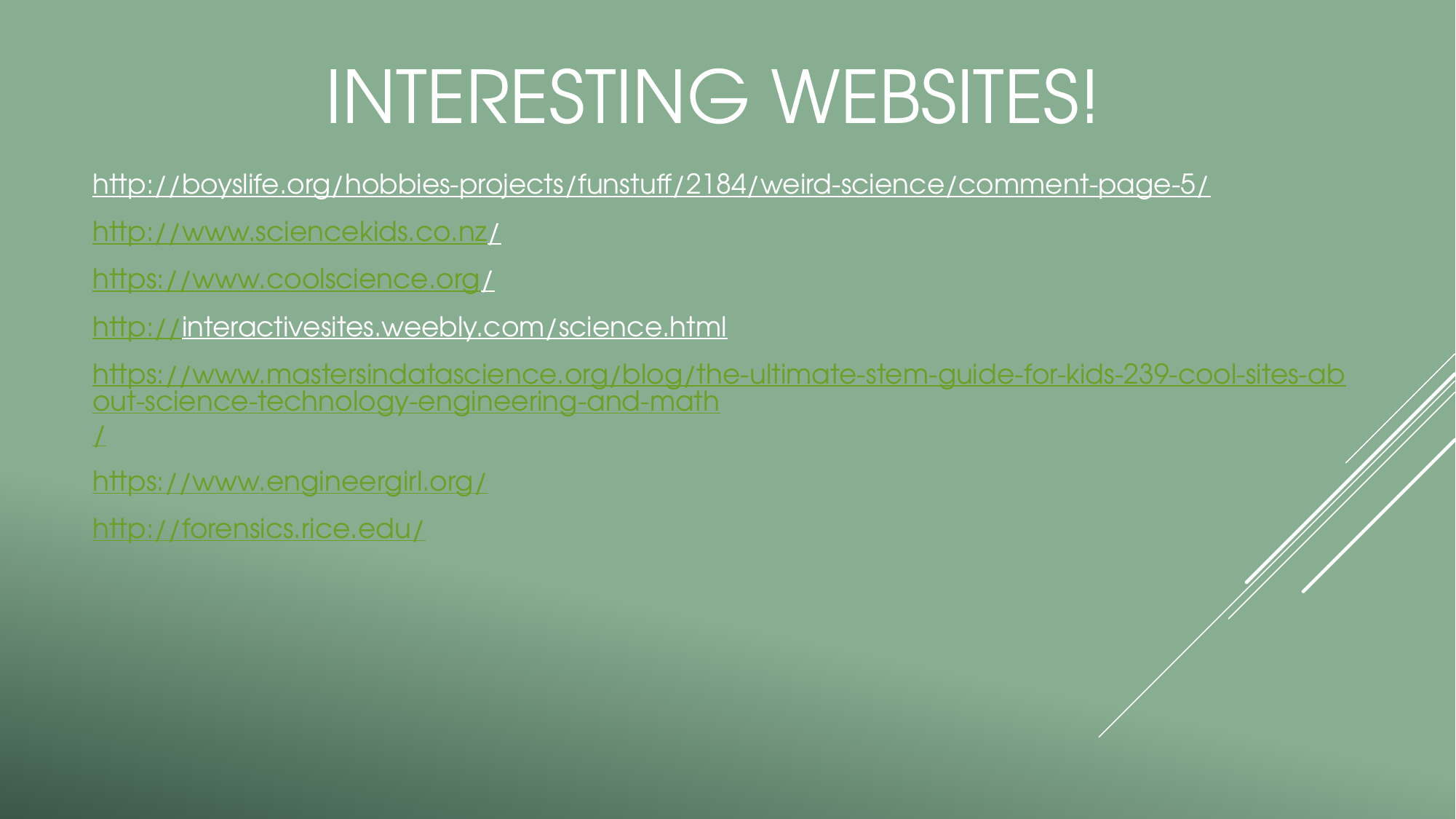

# Interesting websites!
http://boyslife.org/hobbies-projects/funstuff/2184/weird-science/comment-page-5/
http://www.sciencekids.co.nz/
https://www.coolscience.org/
http://interactivesites.weebly.com/science.html
https://www.mastersindatascience.org/blog/the-ultimate-stem-guide-for-kids-239-cool-sites-about-science-technology-engineering-and-math/
https://www.engineergirl.org/
http://forensics.rice.edu/